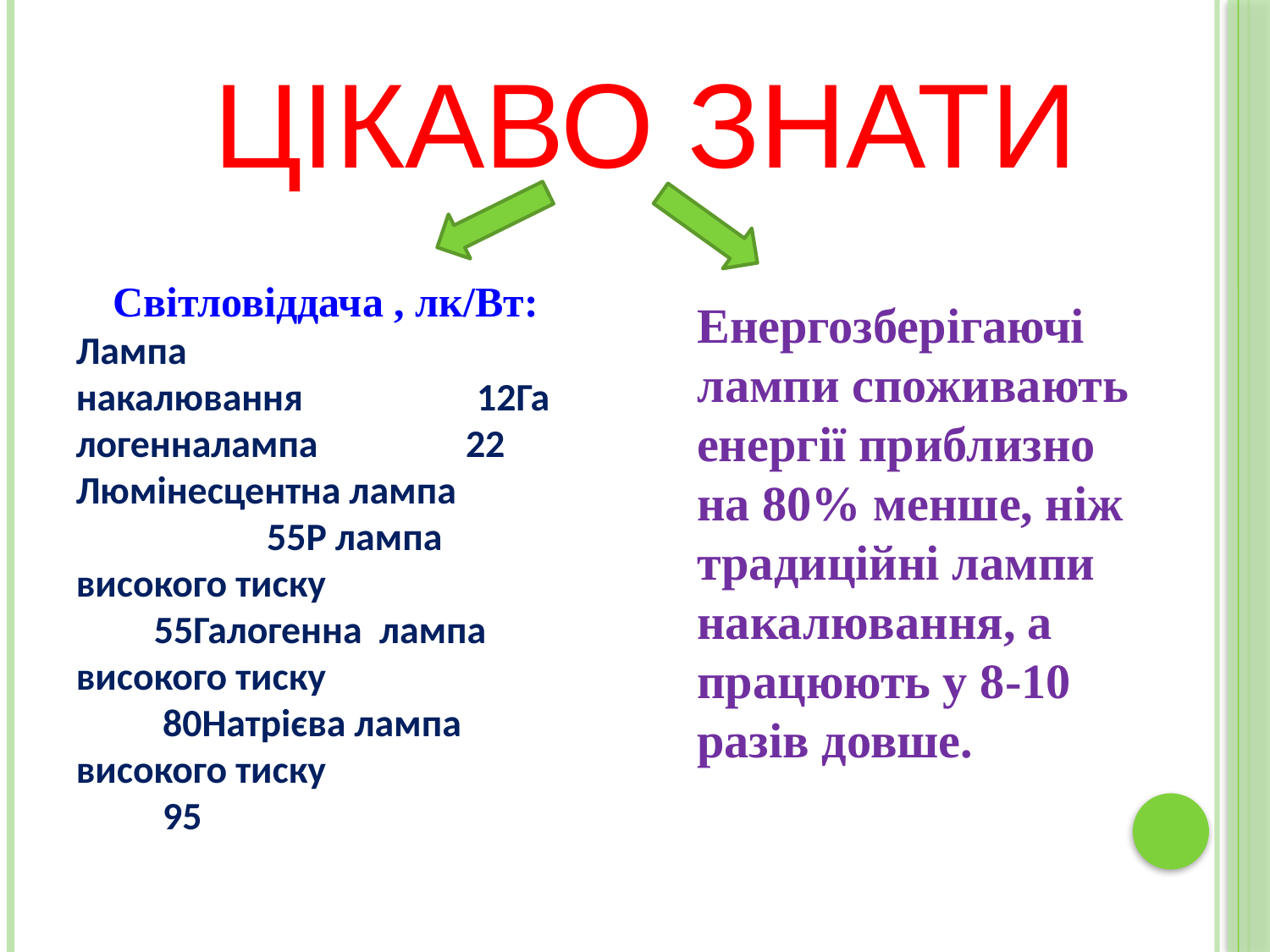

# Цікаво знати

Світловіддача , лк/Вт:
Лампа накалювання                    12Галогенналампа                 22  Люмінесцентна лампа                                  55Р лампа високого тиску                                    55Галогенна  лампа високого тиску                                     80Натрієва лампа високого тиску                                     95

Енергозберігаючі лампи споживають енергії приблизно на 80% менше, ніж традиційні лампи накалювання, а працюють у 8-10 разів довше.